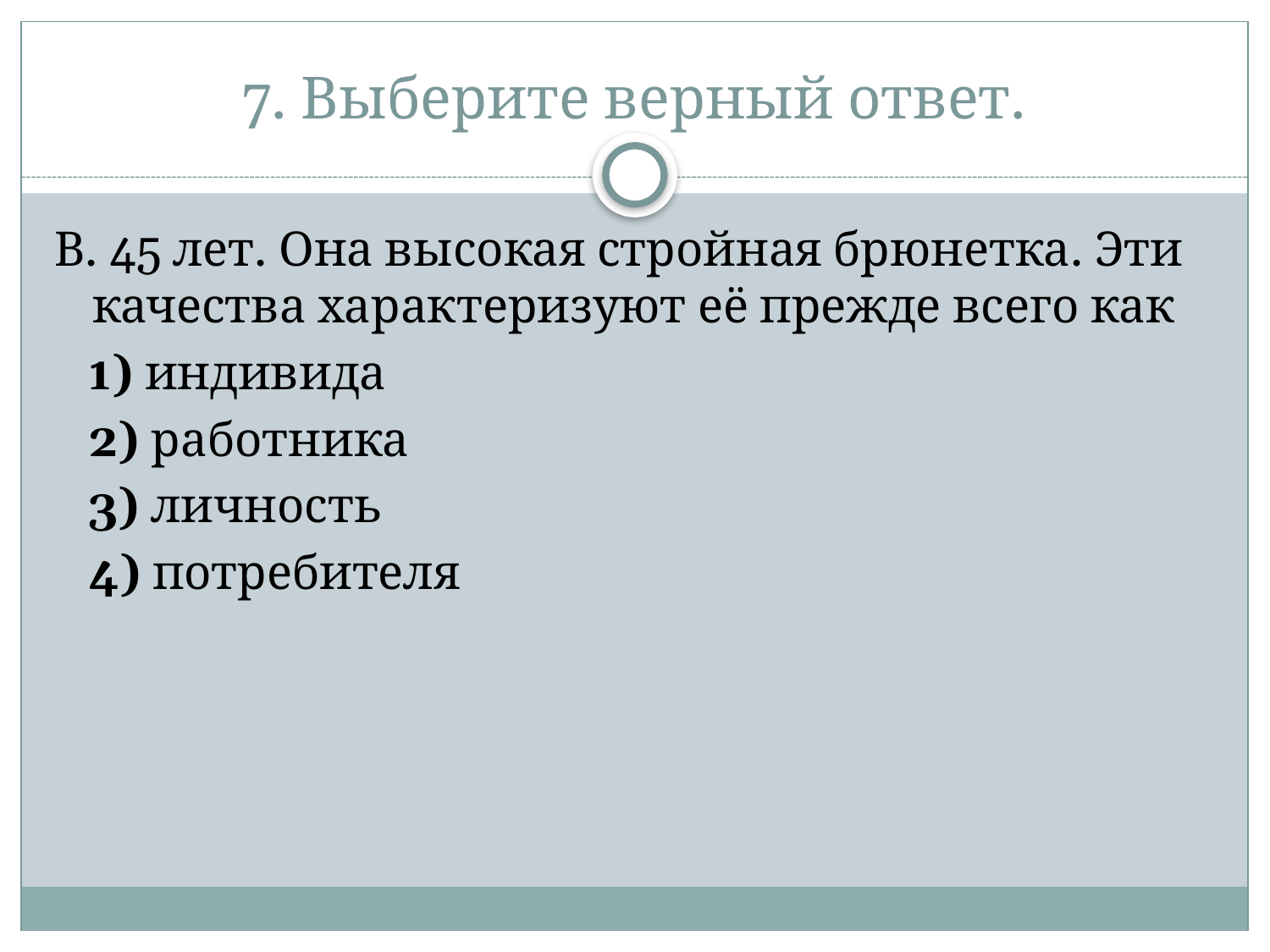

# 7. Выберите верный ответ.
В. 45 лет. Она высокая стройная брюнетка. Эти качества характеризуют её прежде всего как
   1) индивида
   2) работника
   3) личность
   4) потребителя